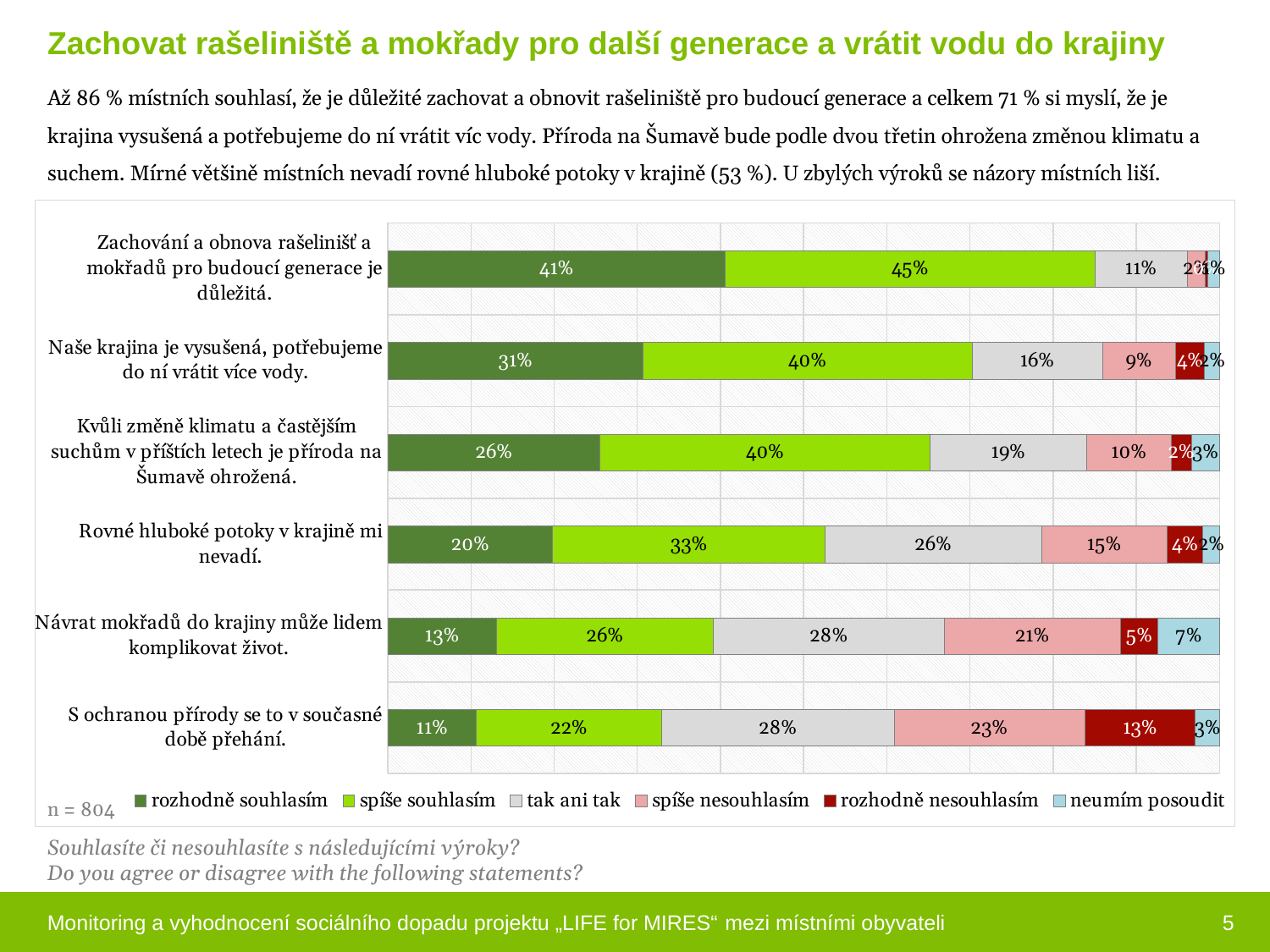

Zachovat rašeliniště a mokřady pro další generace a vrátit vodu do krajiny
Až 86 % místních souhlasí, že je důležité zachovat a obnovit rašeliniště pro budoucí generace a celkem 71 % si myslí, že je krajina vysušená a potřebujeme do ní vrátit víc vody. Příroda na Šumavě bude podle dvou třetin ohrožena změnou klimatu a suchem. Mírné většině místních nevadí rovné hluboké potoky v krajině (53 %). U zbylých výroků se názory místních liší.

### Chart

| Category | rozhodně souhlasím | spíše souhlasím | tak ani tak | spíše nesouhlasím | rozhodně nesouhlasím | neumím posoudit |
|---|---|---|---|---|---|---|
| Zachování a obnova rašelinišť a mokřadů pro budoucí generace je důležitá. | 0.406 | 0.445 | 0.111 | 0.022 | 0.003 | 0.014 |
| Naše krajina je vysušená, potřebujeme do ní vrátit více vody. | 0.307 | 0.396 | 0.157 | 0.088 | 0.035 | 0.018 |
| Kvůli změně klimatu a častějším suchům v příštích letech je příroda na Šumavě ohrožená. | 0.255 | 0.397 | 0.188 | 0.102 | 0.024 | 0.034 |
| Rovné hluboké potoky v krajině mi nevadí. | 0.198 | 0.327 | 0.26 | 0.151 | 0.043 | 0.02 |
| Návrat mokřadů do krajiny může lidem komplikovat život. | 0.13 | 0.261 | 0.277 | 0.212 | 0.045 | 0.074 |
| S ochranou přírody se to v současné době přehání. | 0.106 | 0.223 | 0.279 | 0.229 | 0.133 | 0.029 |
n = 804
Souhlasíte či nesouhlasíte s následujícími výroky?
Do you agree or disagree with the following statements?
Monitoring a vyhodnocení sociálního dopadu projektu „LIFE for MIRES“ mezi místními obyvateli
5